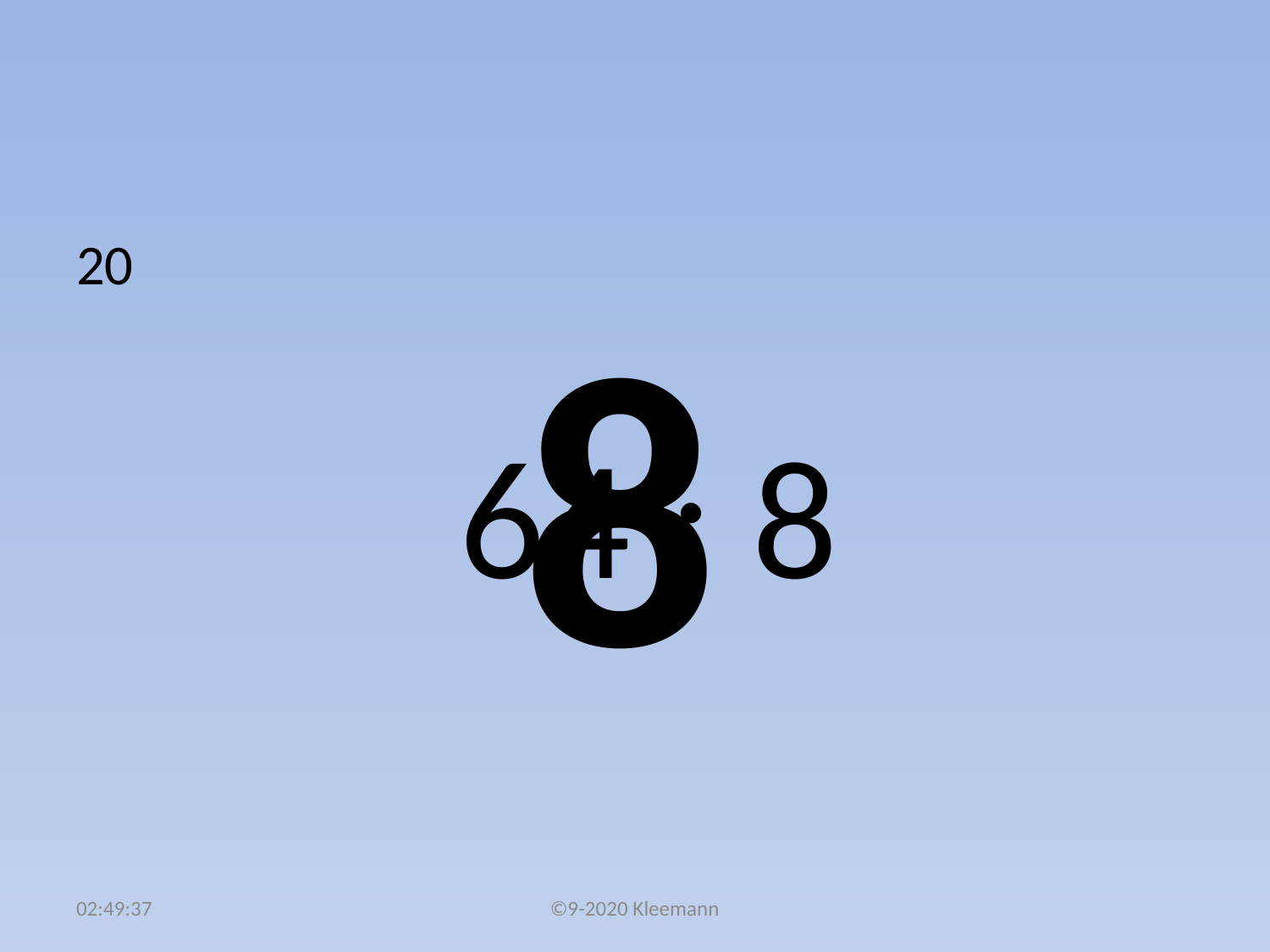

#
20

          64 : 8
8
02:49:37
©9-2020 Kleemann